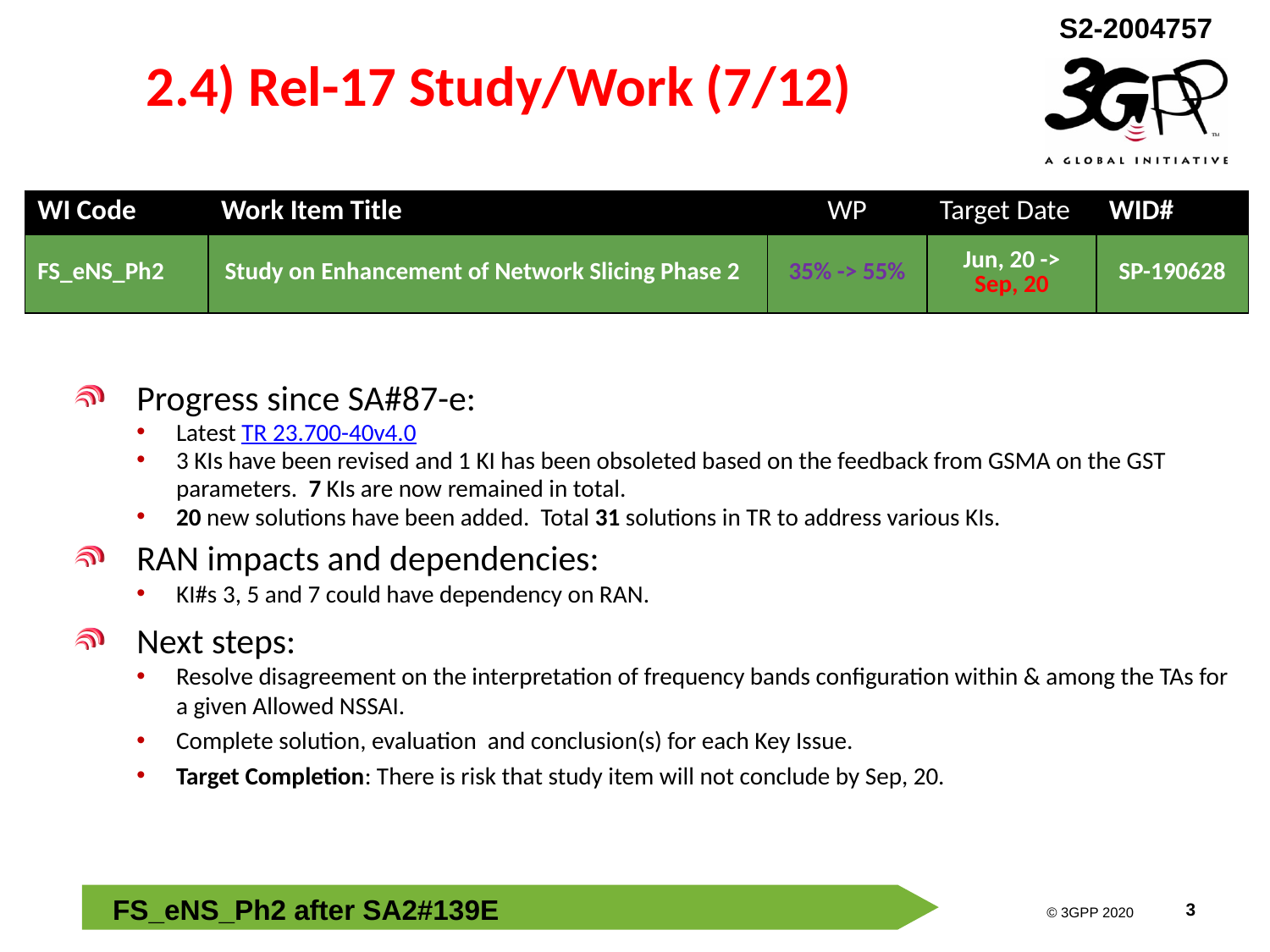

# 2.4) Rel-17 Study/Work (7/12)
| WI Code | Work Item Title | WP | Target Date | WID# |
| --- | --- | --- | --- | --- |
| FS\_eNS\_Ph2 | Study on Enhancement of Network Slicing Phase 2 | 35% -> 55% | Jun, 20 -> Sep, 20 | SP-190628 |
Progress since SA#87-e:
Latest TR 23.700-40v4.0
3 KIs have been revised and 1 KI has been obsoleted based on the feedback from GSMA on the GST parameters.  7 KIs are now remained in total.
20 new solutions have been added.  Total 31 solutions in TR to address various KIs.
RAN impacts and dependencies:
KI#s 3, 5 and 7 could have dependency on RAN.
Next steps:
Resolve disagreement on the interpretation of frequency bands configuration within & among the TAs for a given Allowed NSSAI.
Complete solution, evaluation  and conclusion(s) for each Key Issue.
Target Completion: There is risk that study item will not conclude by Sep, 20.